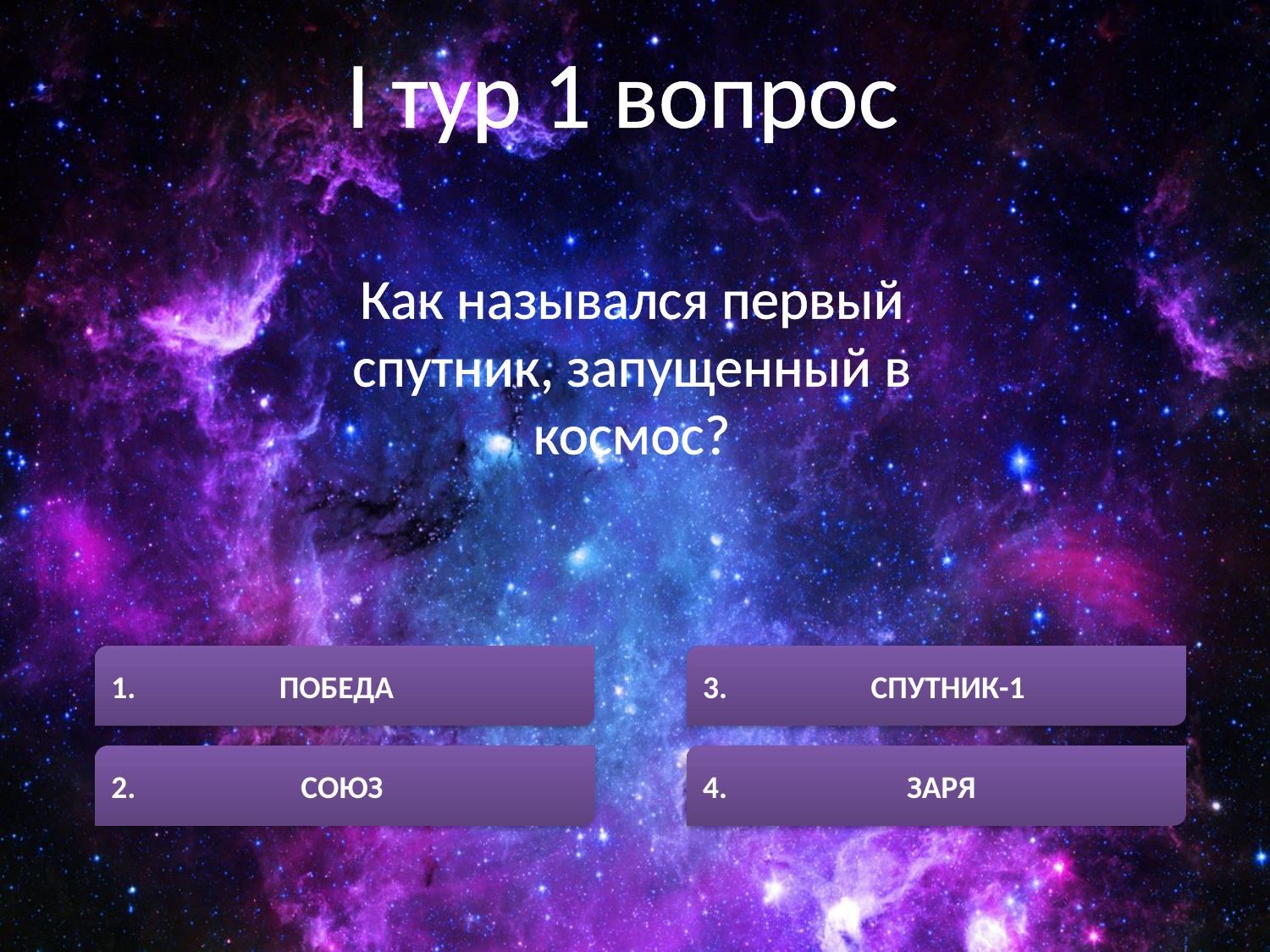

I тур 1 вопрос

Как назывался первый спутник, запущенный в космос?
1.                    ПОБЕДА
3.                    СПУТНИК-1
2.                       СОЮЗ
4.                         ЗАРЯ